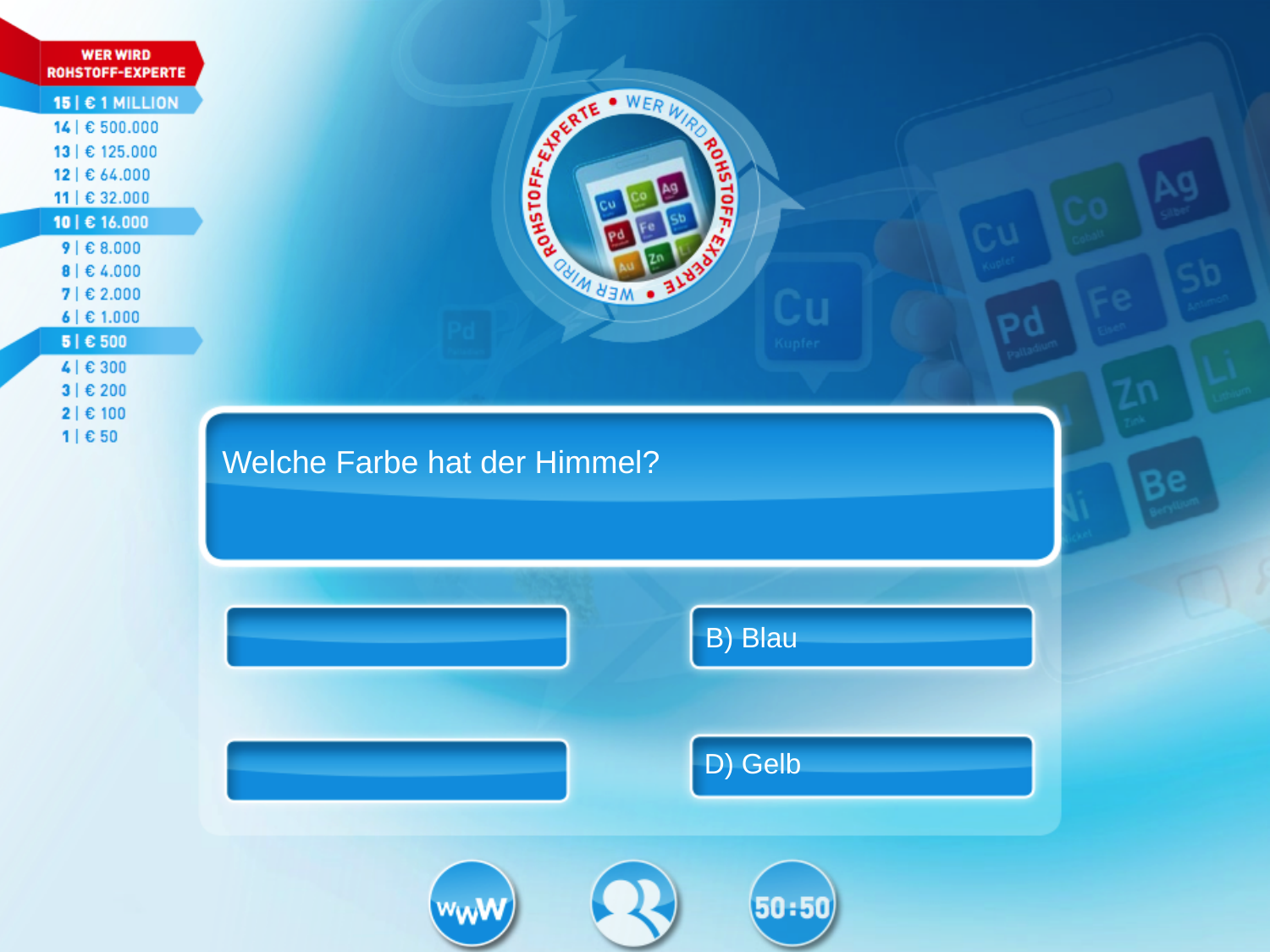

Welche Farbe hat der Himmel?
B) Blau
D) Gelb